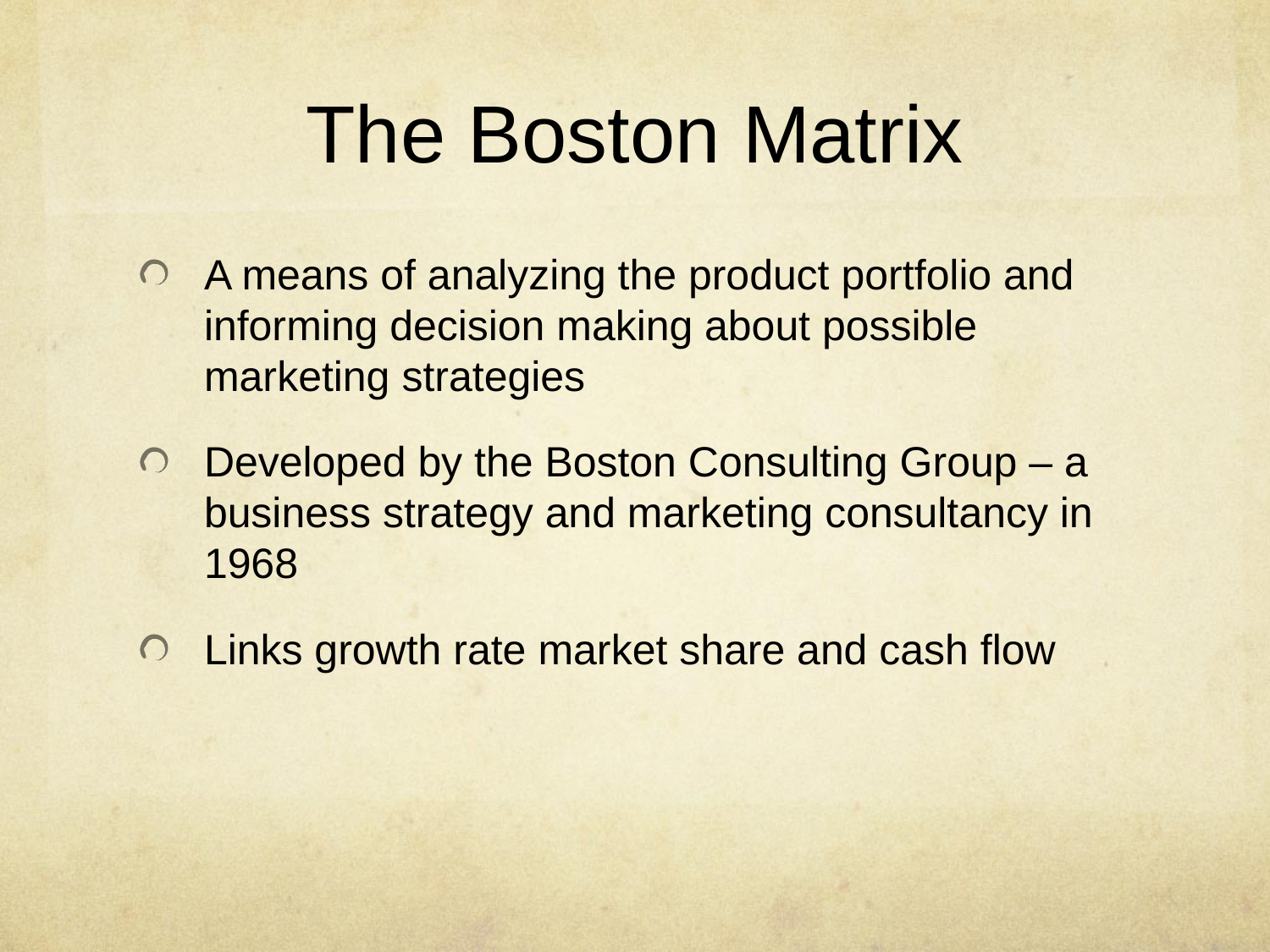

# The Boston Matrix
A means of analyzing the product portfolio and informing decision making about possible marketing strategies
Developed by the Boston Consulting Group – a business strategy and marketing consultancy in 1968
Links growth rate market share and cash flow